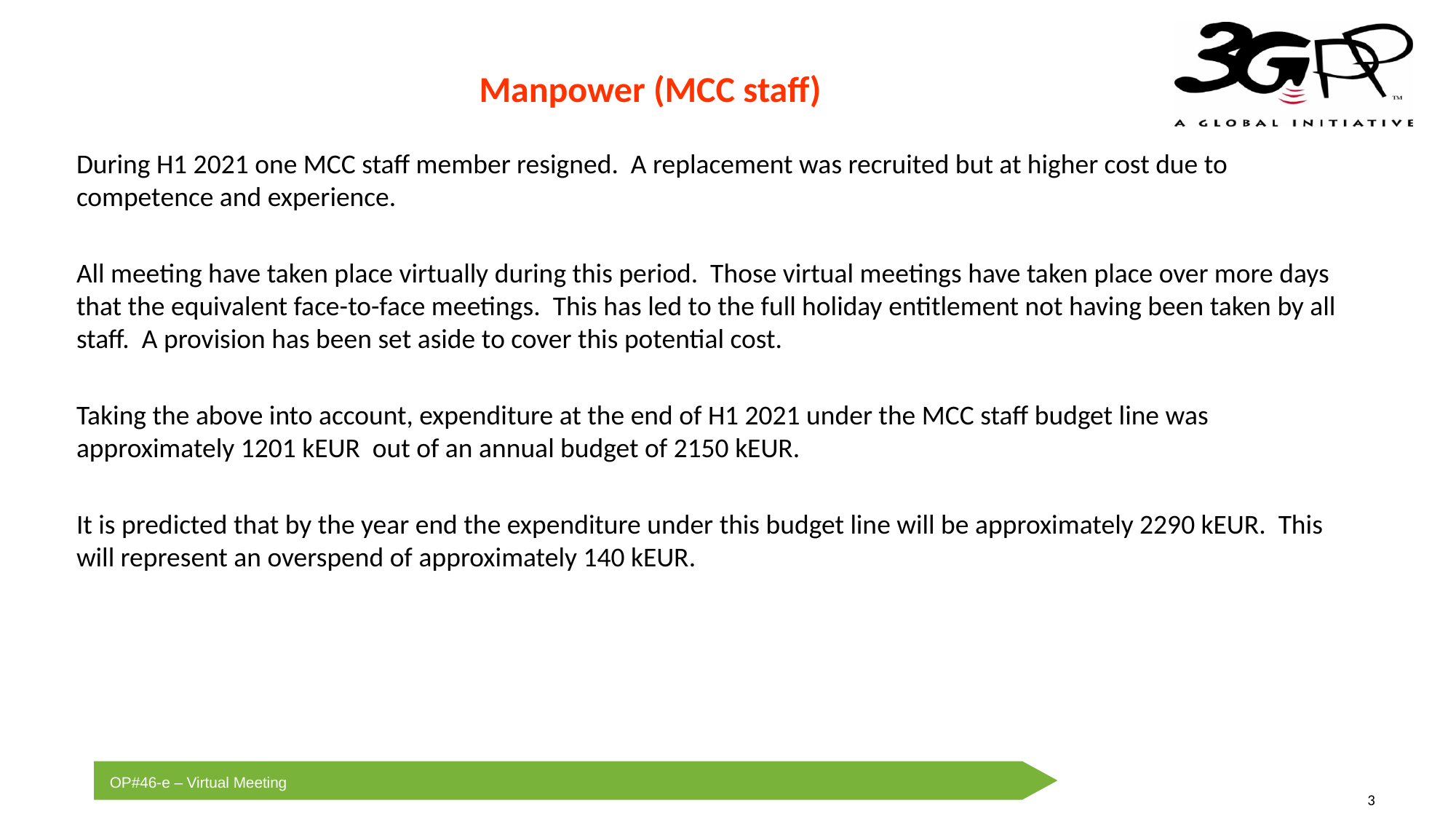

Manpower (MCC staff)

During H1 2021 one MCC staff member resigned.  A replacement was recruited but at higher cost due to competence and experience.

All meeting have taken place virtually during this period.  Those virtual meetings have taken place over more days that the equivalent face-to-face meetings.  This has led to the full holiday entitlement not having been taken by all staff.  A provision has been set aside to cover this potential cost.

Taking the above into account, expenditure at the end of H1 2021 under the MCC staff budget line was approximately 1201 kEUR  out of an annual budget of 2150 kEUR.

It is predicted that by the year end the expenditure under this budget line will be approximately 2290 kEUR.  This will represent an overspend of approximately 140 kEUR.